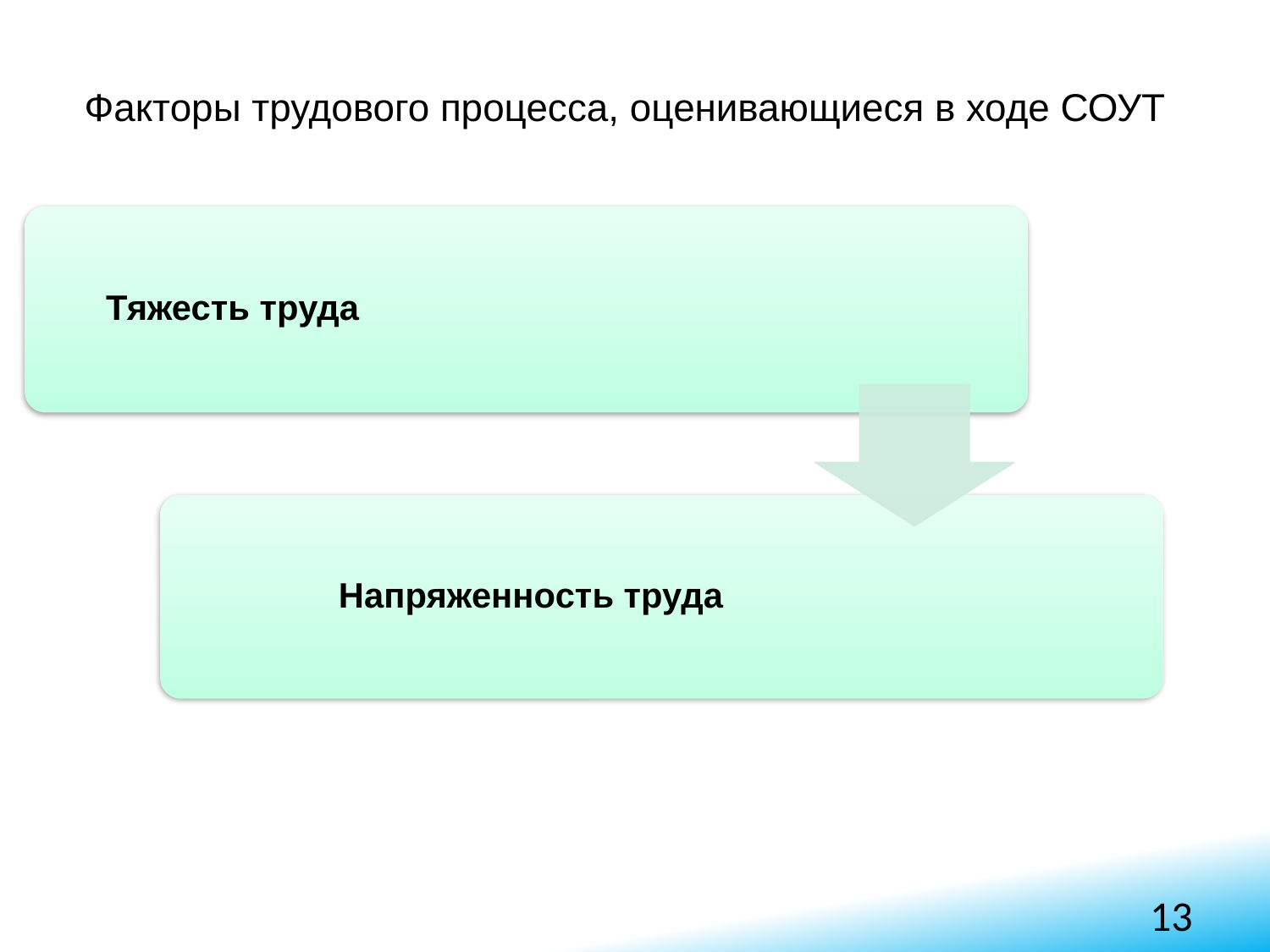

Факторы трудового процесса, оценивающиеся в ходе СОУТ
      Тяжесть труда
                Напряженность труда

13